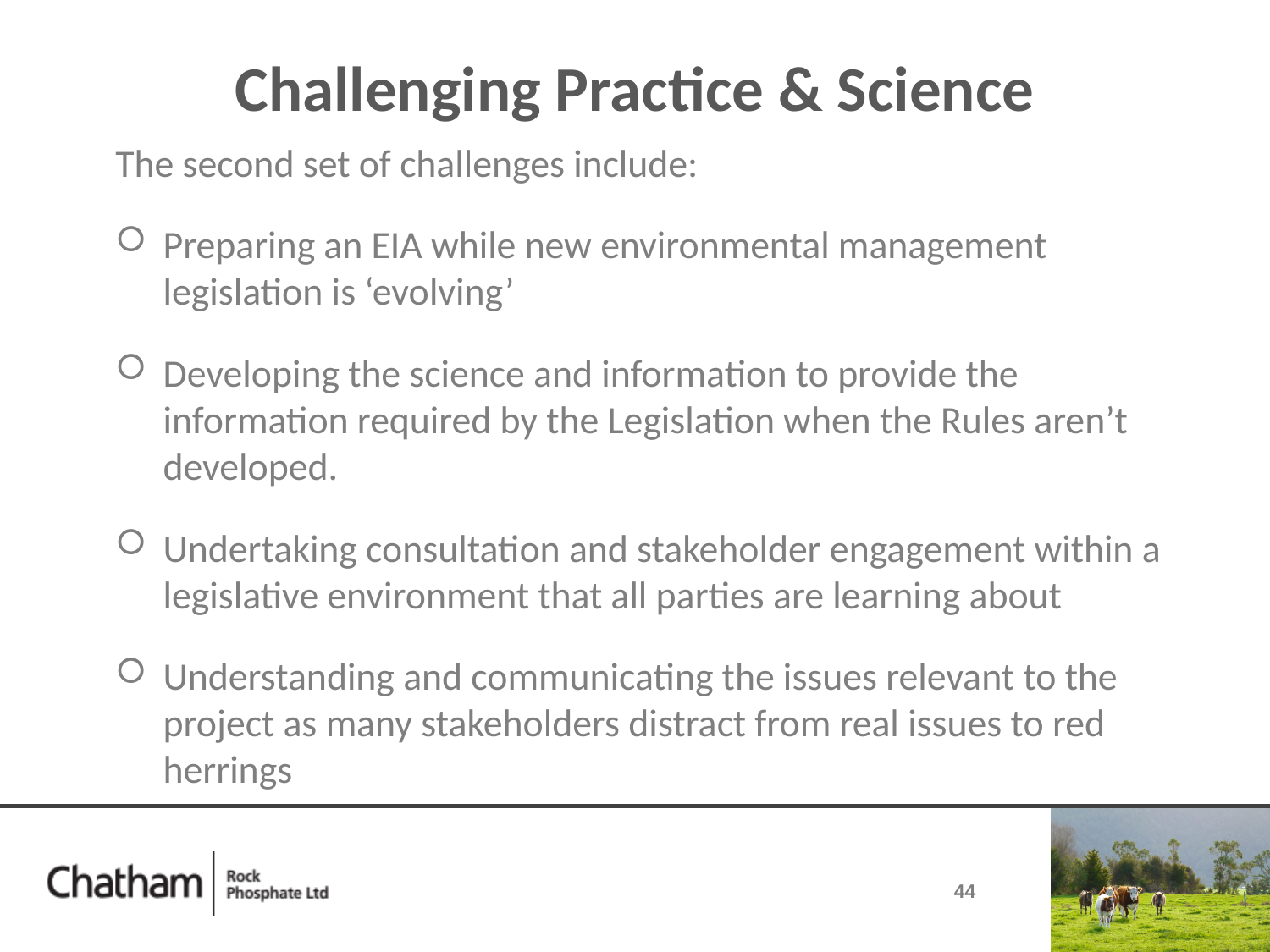

# Challenging Practice & Science
The second set of challenges include:
Preparing an EIA while new environmental management legislation is ‘evolving’
Developing the science and information to provide the information required by the Legislation when the Rules aren’t developed.
Undertaking consultation and stakeholder engagement within a legislative environment that all parties are learning about
Understanding and communicating the issues relevant to the project as many stakeholders distract from real issues to red herrings

44